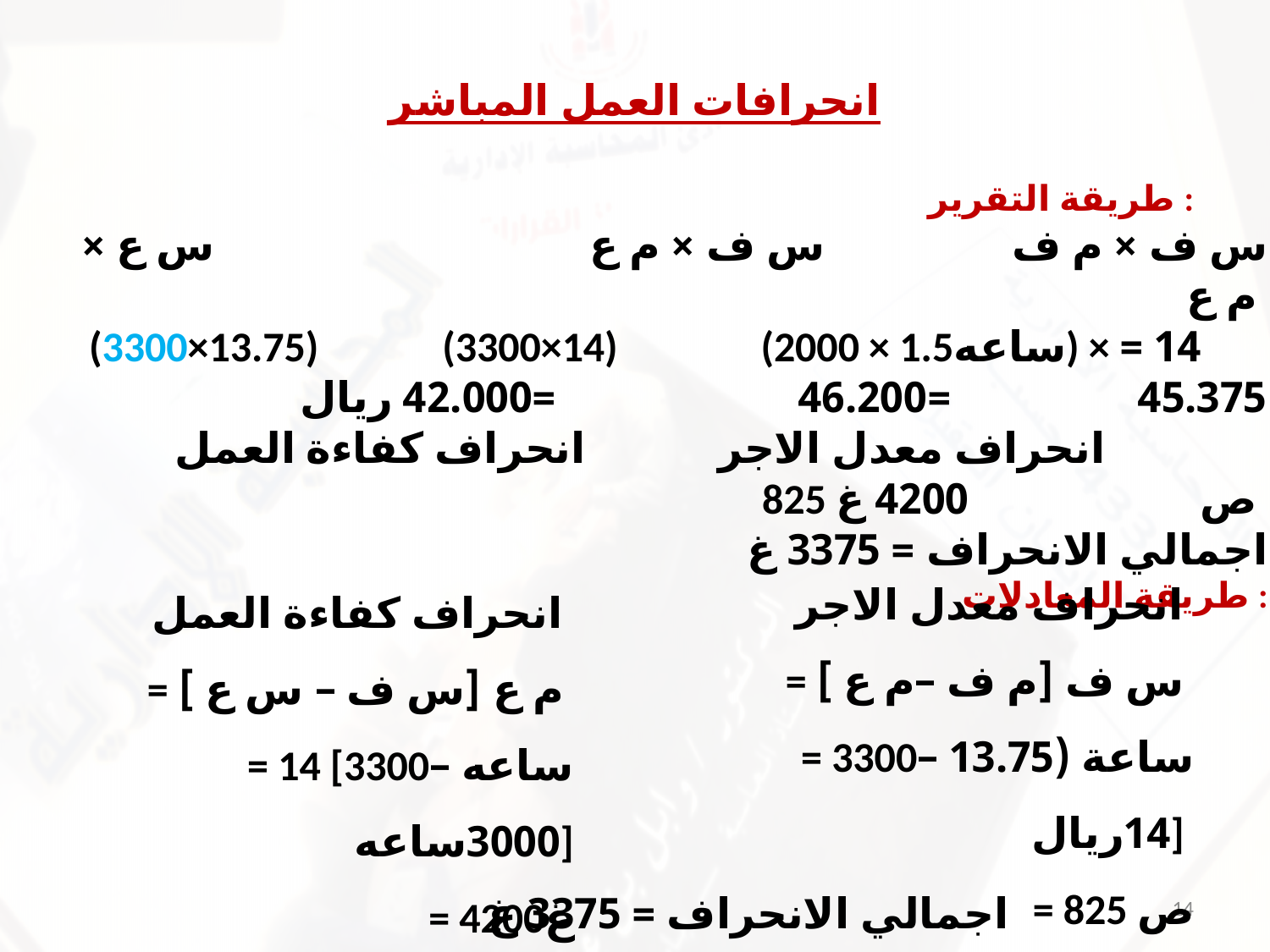

# انحرافات العمل المباشر
  طريقة التقرير :
   س ف × م ف                 س ف × م ع                                  س ع × م ع
 (3300×13.75)             (3300×14)               (2000 × 1.5ساعه) × 14 = 45.375                 =46.200                      =42.000 ريال                           انحراف معدل الاجر            انحراف كفاءة العمل
                                825 ص                     4200 غ
                                اجمالي الانحراف = 3375 غ
     طريقة المعادلات :
انحراف معدل الاجر
= س ف [م ف –م ع ]
= 3300ساعة (13.75 – 14ريال]
= 825 ص
انحراف كفاءة العمل
= م ع [س ف – س ع ]
= 14 [3300ساعه – 3000ساعه]
= 4200غ

اجمالي الانحراف = 3375 غ
14